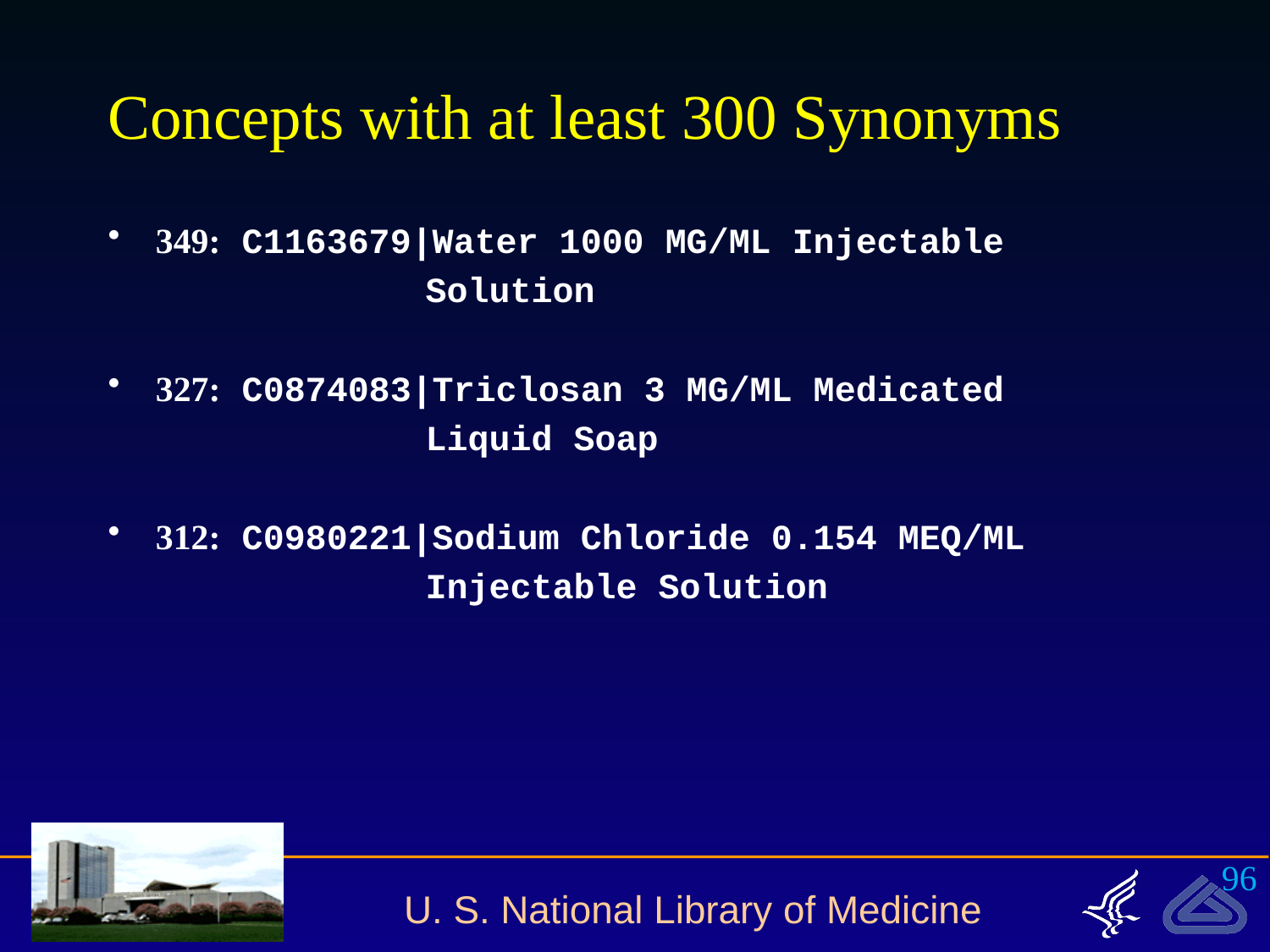

# Concepts with at least 300 Synonyms
349: C1163679|Water 1000 MG/ML Injectable
               Solution

327: C0874083|Triclosan 3 MG/ML Medicated
               Liquid Soap

312: C0980221|Sodium Chloride 0.154 MEQ/ML
               Injectable Solution

96